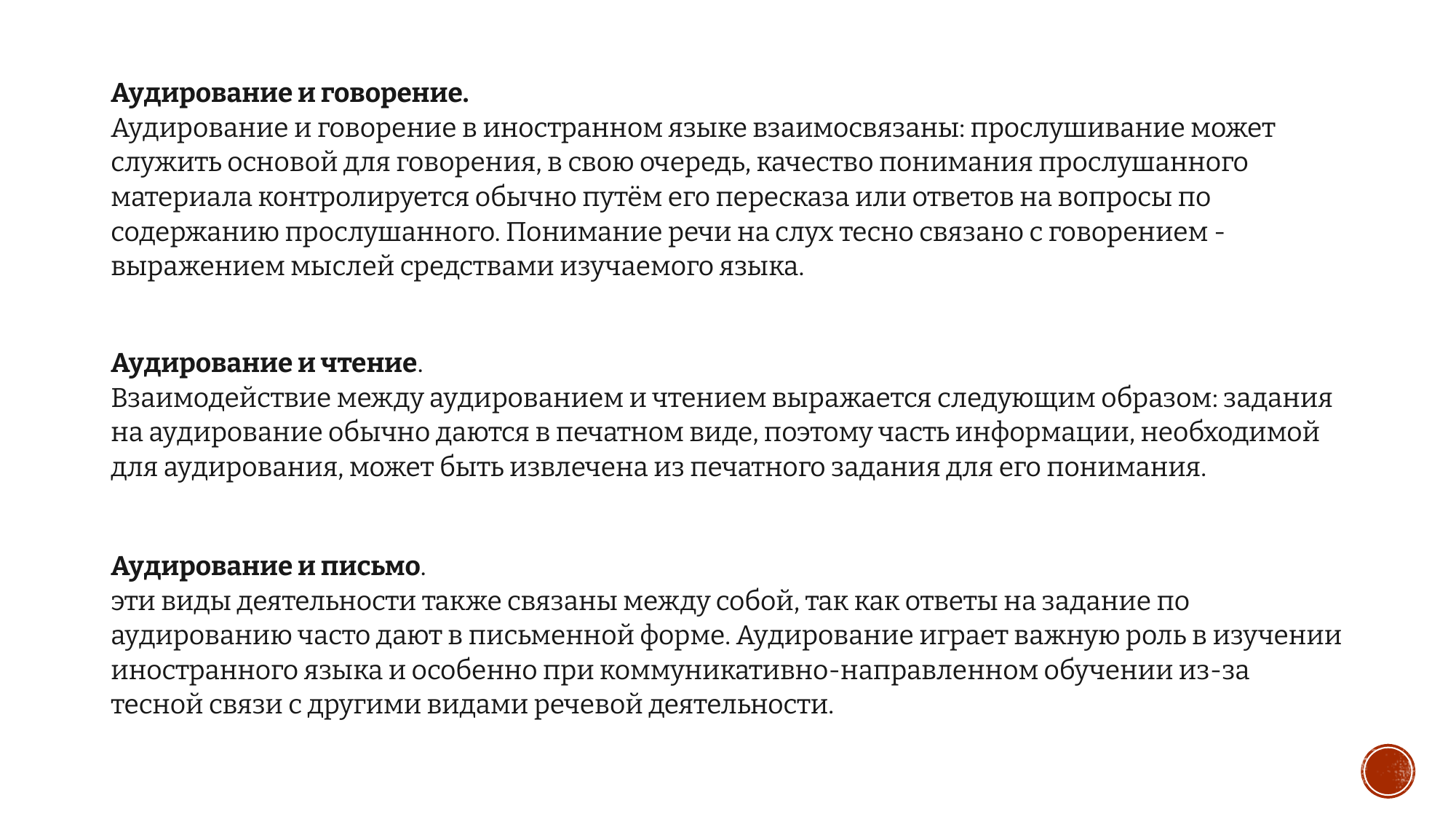

Аудирование и говорение.
Аудирование и говорение в иностранном языке взаимосвязаны: прослушивание может служить основой для говорения, в свою очередь, качество понимания прослушанного материала контролируется обычно путём его пересказа или ответов на вопросы по содержанию прослушанного. Понимание речи на слух тесно связано с говорением - выражением мыслей средствами изучаемого языка.
Аудирование и чтение.
Взаимодействие между аудированием и чтением выражается следующим образом: задания на аудирование обычно даются в печатном виде, поэтому часть информации, необходимой для аудирования, может быть извлечена из печатного задания для его понимания.
Аудирование и письмо.
эти виды деятельности также связаны между собой, так как ответы на задание по аудированию часто дают в письменной форме. Аудирование играет важную роль в изучении иностранного языка и особенно при коммуникативно-направленном обучении из-за тесной связи с другими видами речевой деятельности.